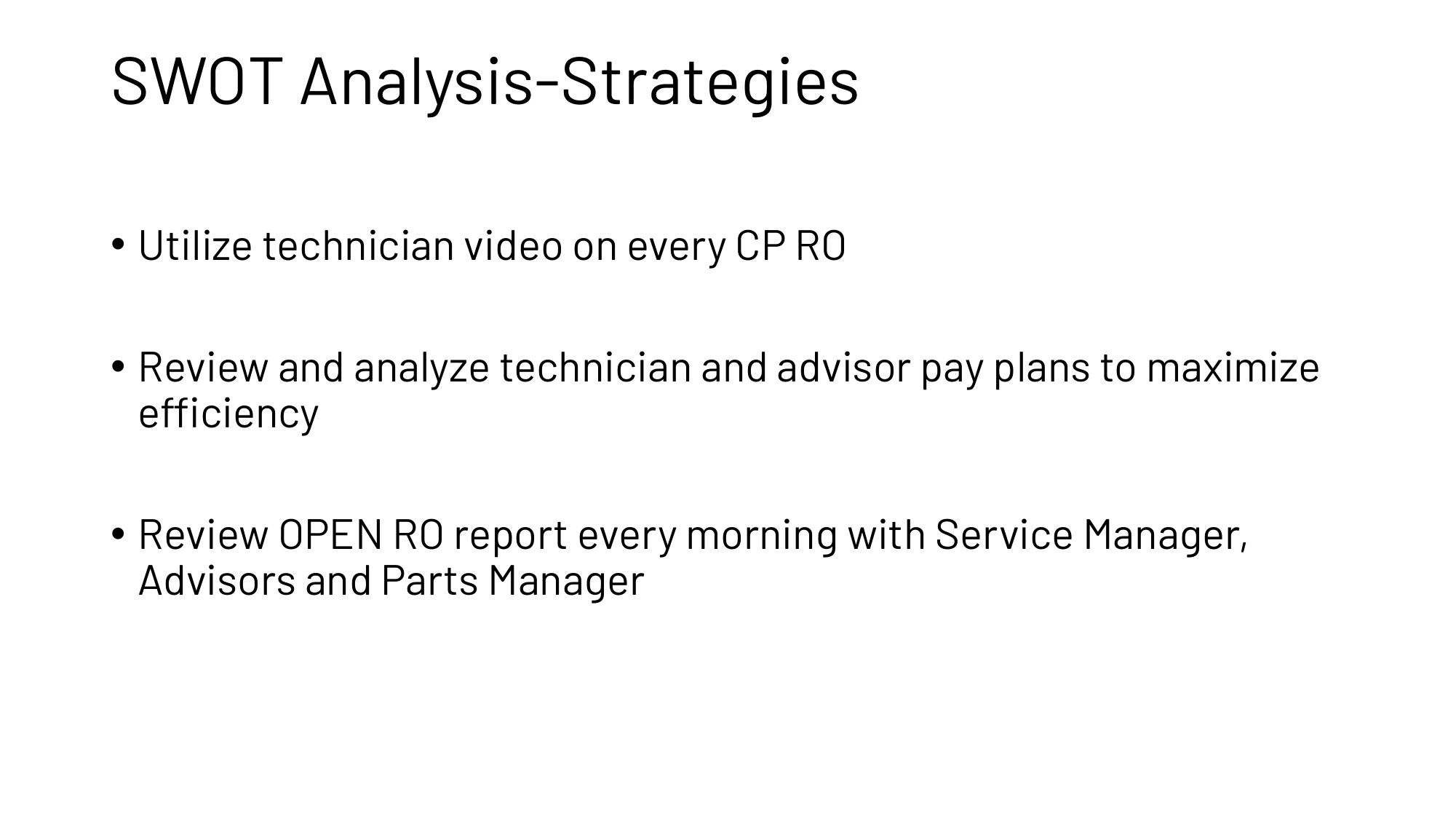

# SWOT Analysis-Strategies
Utilize technician video on every CP RO

Review and analyze technician and advisor pay plans to maximize efficiency

Review OPEN RO report every morning with Service Manager, Advisors and Parts Manager